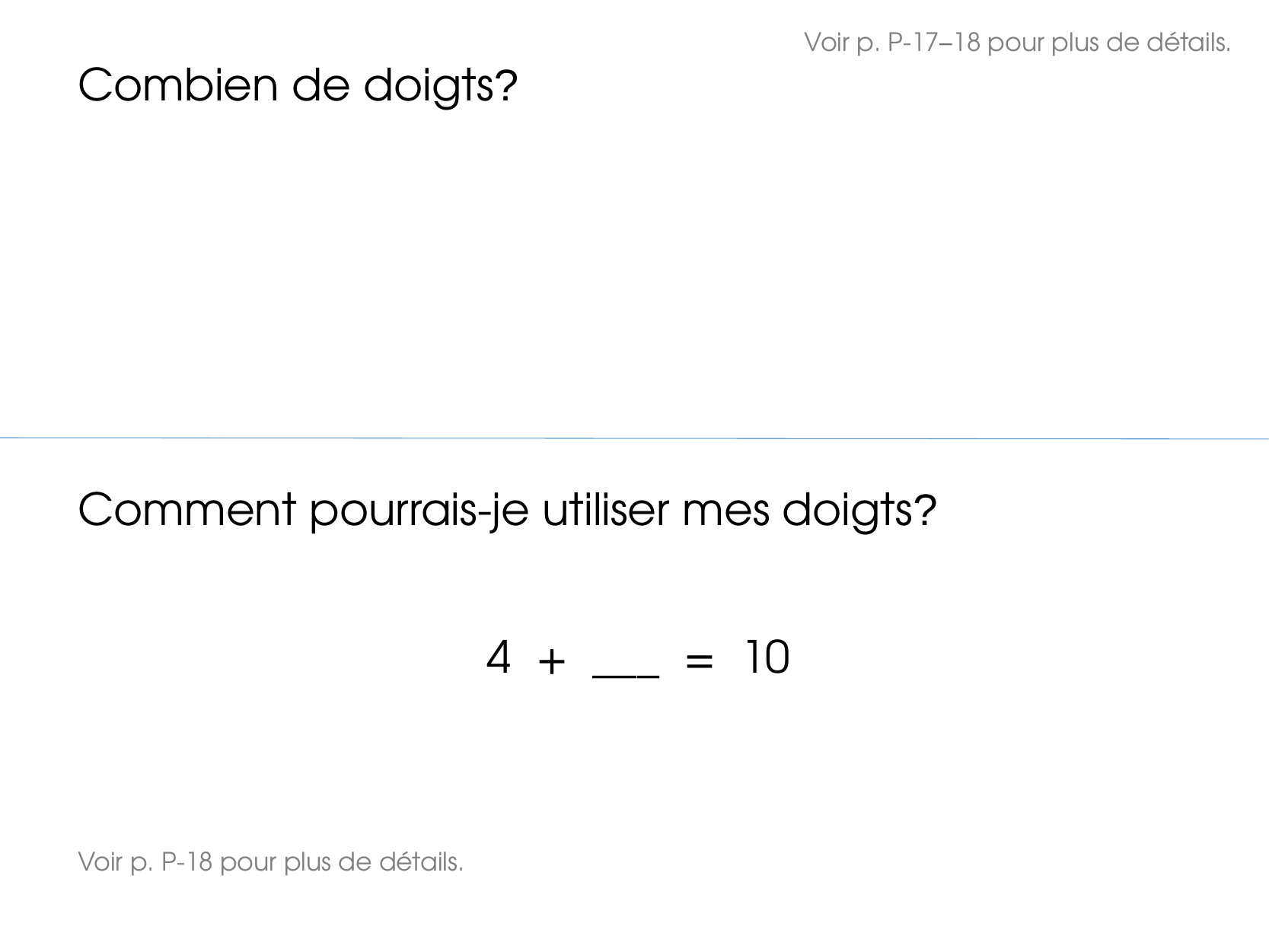

Voir p. P-17–18 pour plus de détails.
Combien de doigts?
Comment pourrais-je utiliser mes doigts?
4  +  ___  =  10
Voir p. P-18 pour plus de détails.